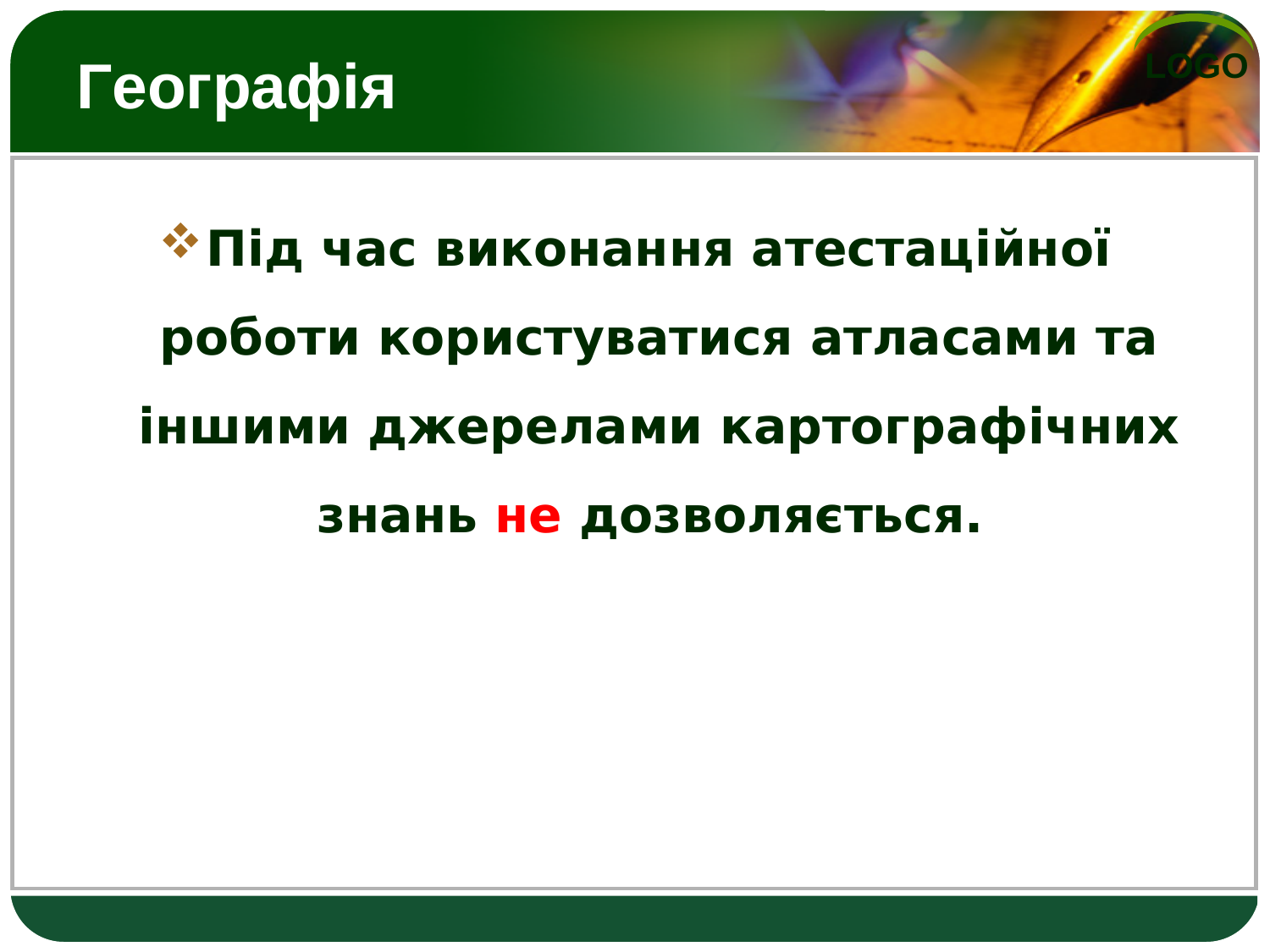

# Географія
Під час виконання атестаційної роботи користуватися атласами та іншими джерелами картографічних знань не дозволяється.